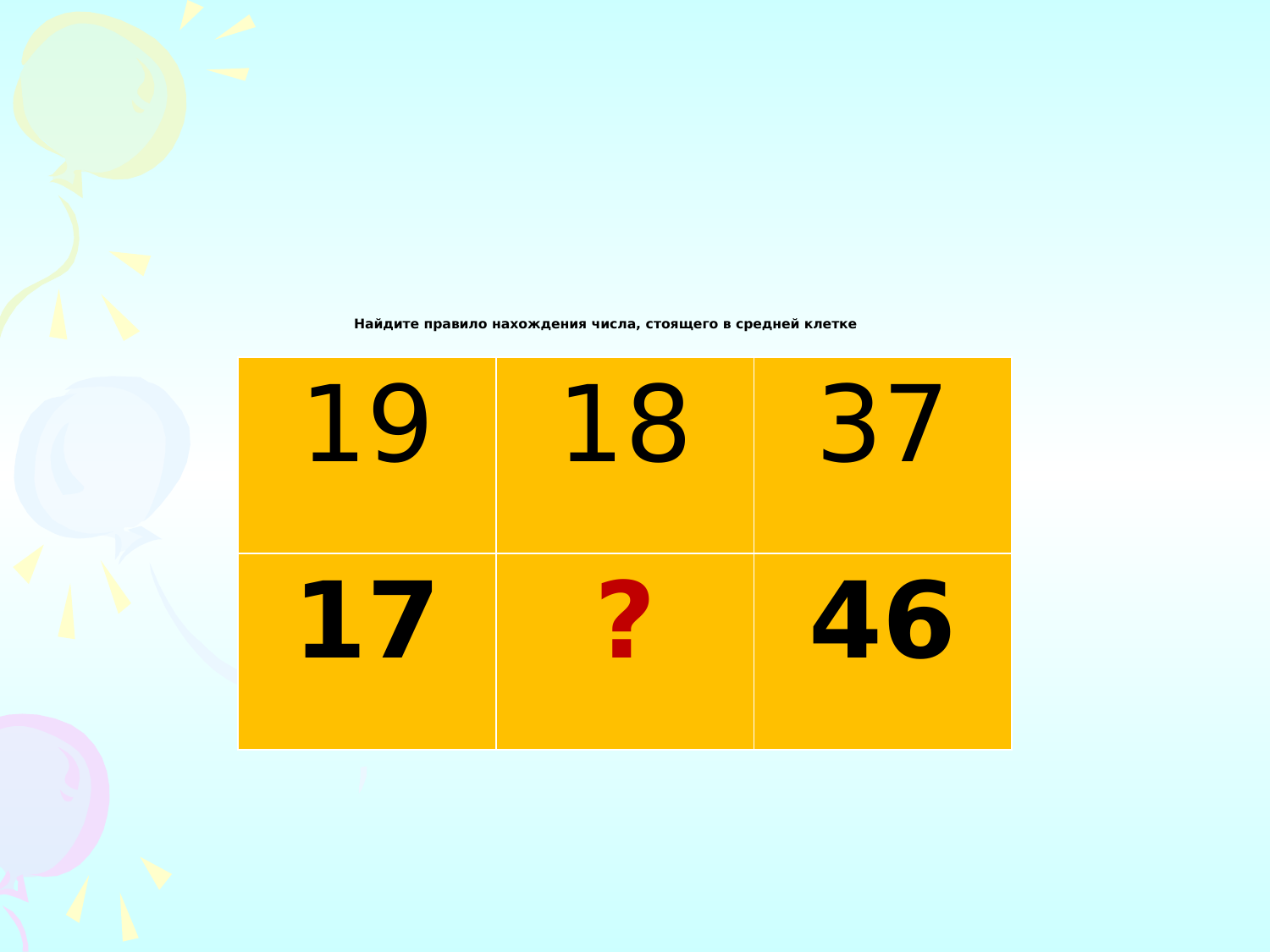

# Найдите правило нахождения числа, стоящего в средней клетке
| 19 | 18 | 37 |
| --- | --- | --- |
| 17 | ? | 46 |